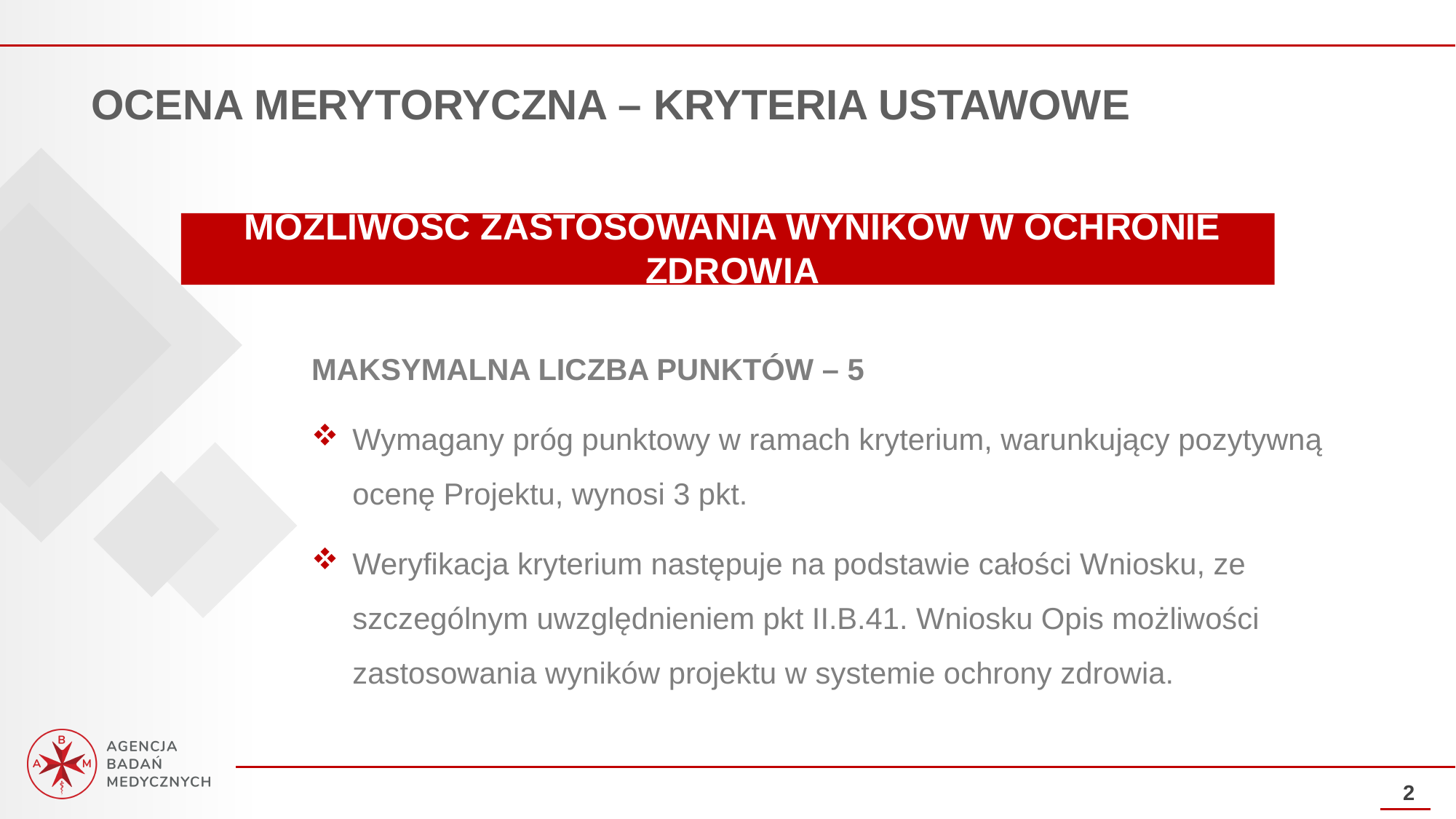

OCENA MERYTORYCZNA – KRYTERIA USTAWOWE

MOŻLIWOŚĆ ZASTOSOWANIA WYNIKÓW W OCHRONIE ZDROWIA
MAKSYMALNA LICZBA PUNKTÓW – 5
Wymagany próg punktowy w ramach kryterium, warunkujący pozytywną ocenę Projektu, wynosi 3 pkt.
Weryfikacja kryterium następuje na podstawie całości Wniosku, ze szczególnym uwzględnieniem pkt II.B.41. Wniosku Opis możliwości zastosowania wyników projektu w systemie ochrony zdrowia.

2